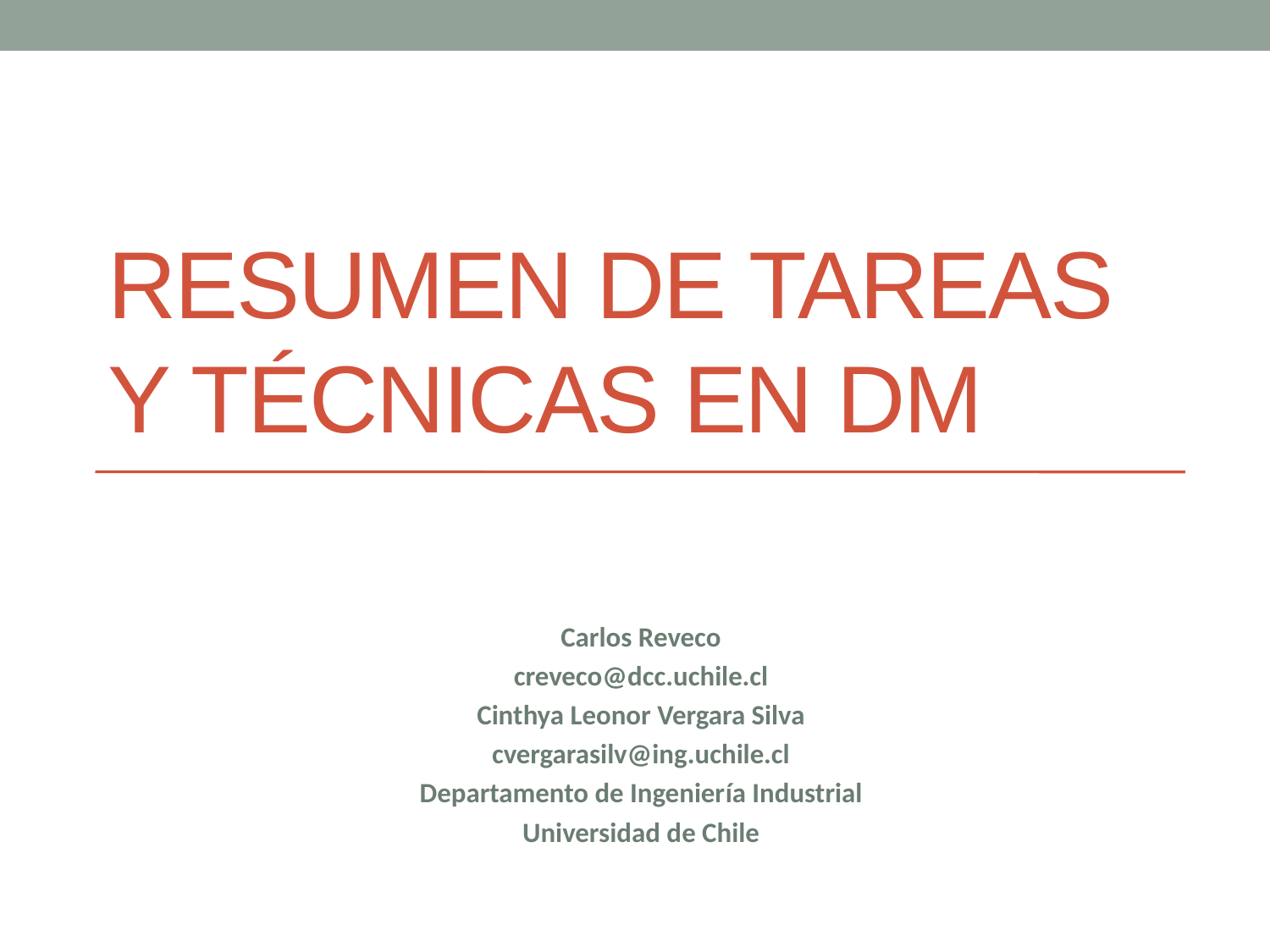

# Resumen de Tareas y técnicas en DM
Carlos Reveco
creveco@dcc.uchile.cl
Cinthya Leonor Vergara Silva
cvergarasilv@ing.uchile.cl
Departamento de Ingeniería Industrial
Universidad de Chile